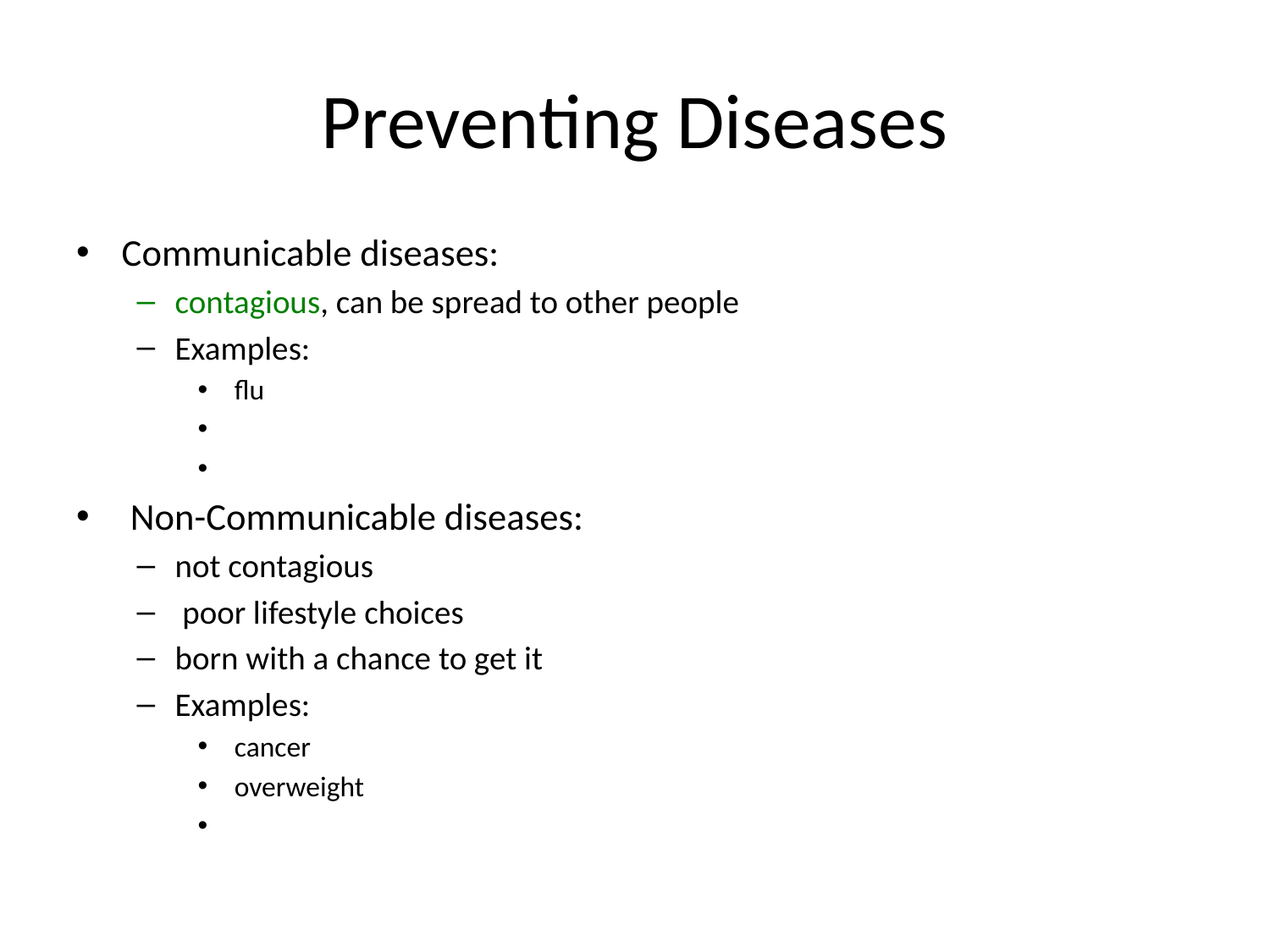

# Preventing Diseases
Communicable diseases:
contagious, can be spread to other people
Examples:
 flu

 Non-Communicable diseases:
not contagious
 poor lifestyle choices
born with a chance to get it
Examples:
 cancer
 overweight